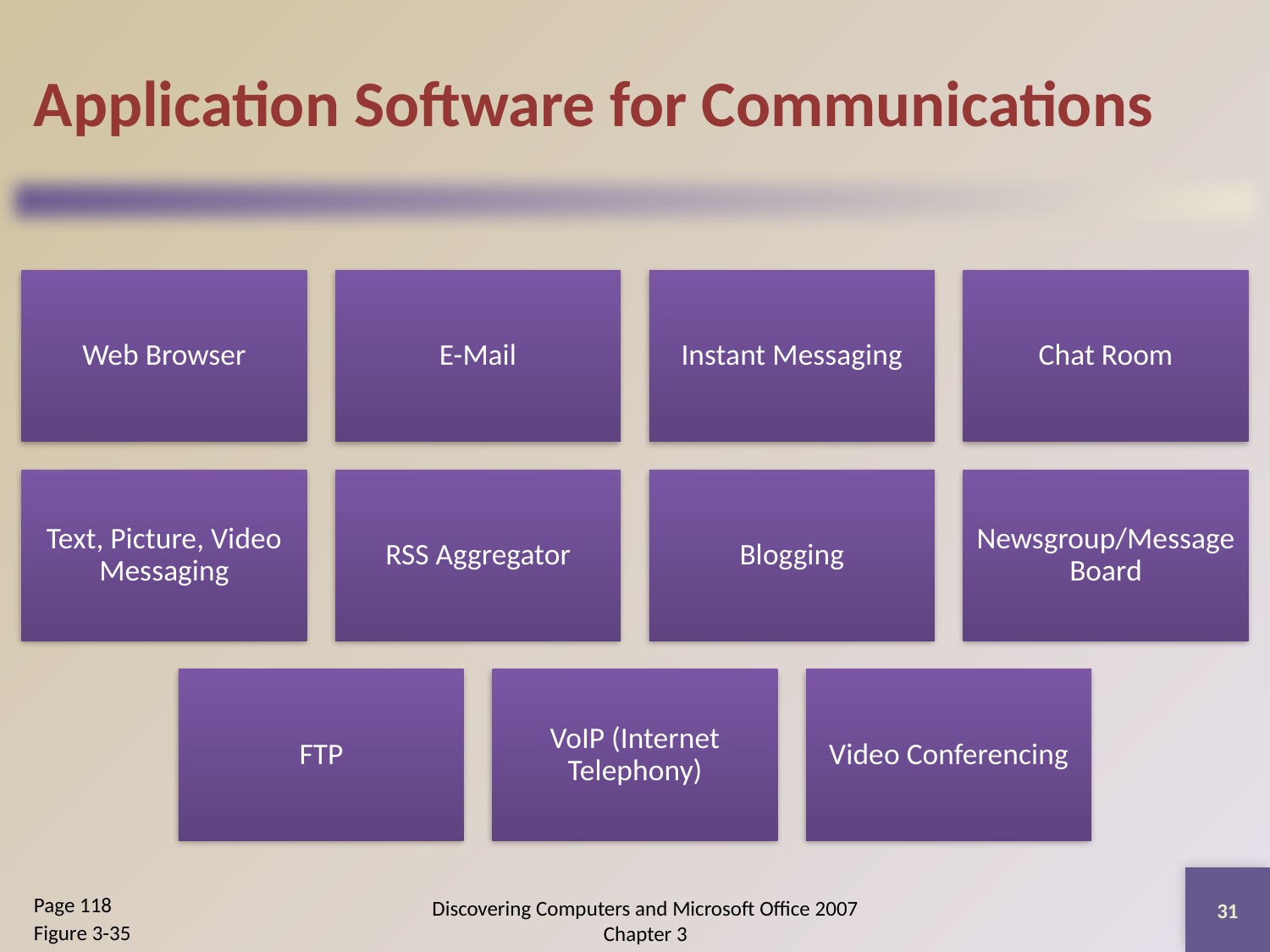

# Application Software for Communications
Web Browser
E-Mail
Instant Messaging
Chat Room
Text, Picture, Video Messaging
RSS Aggregator
Blogging
Newsgroup/Message Board
FTP
VoIP (Internet Telephony)
Video Conferencing
31
Page 118
Figure 3-35
Discovering Computers and Microsoft Office 2007
Chapter 3